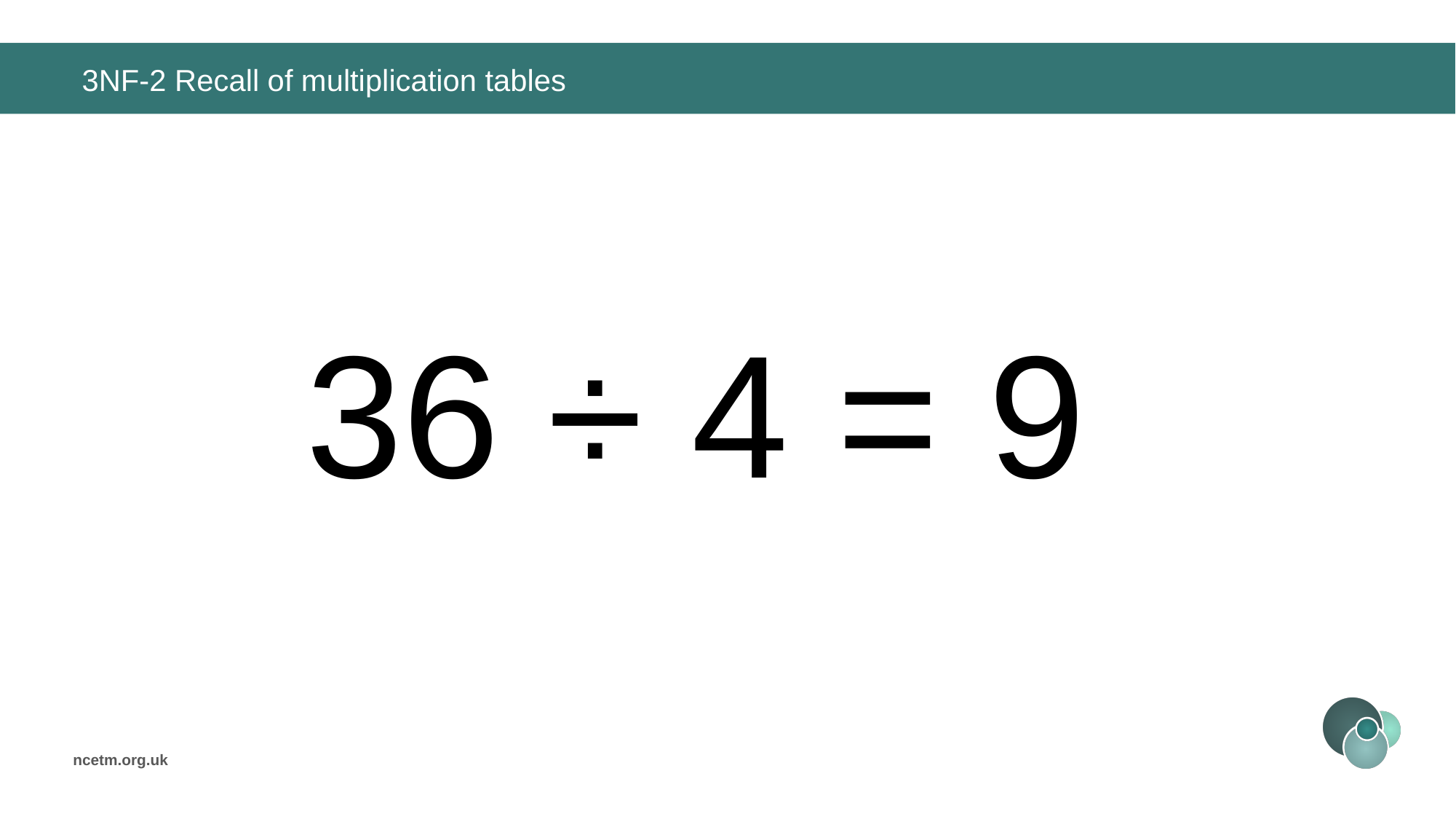

# 3NF-2 Recall of multiplication tables
36 ÷ 4 =
9